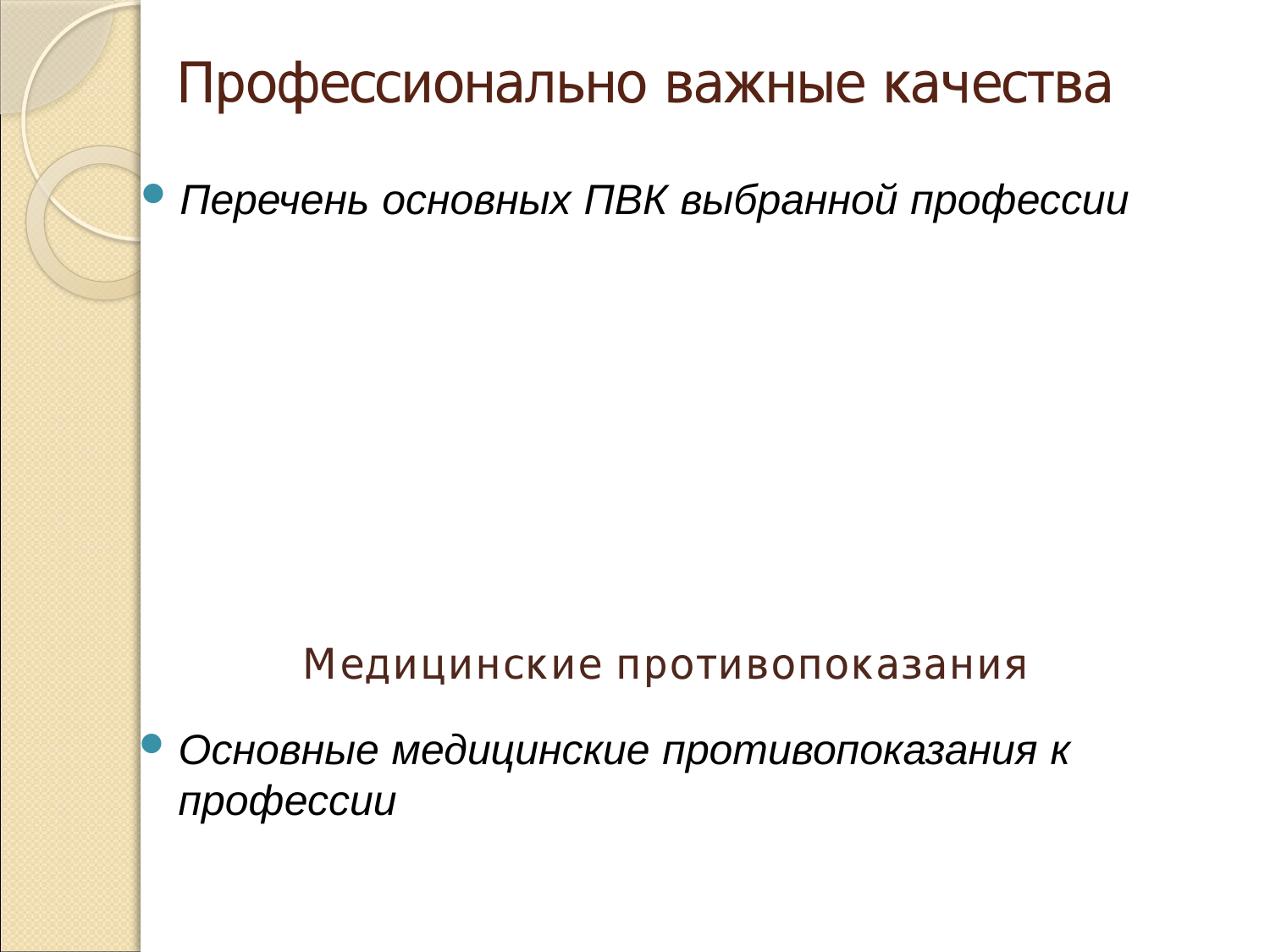

# Профессионально важные качества
Перечень основных ПВК выбранной профессии
Медицинские противопоказания
Основные медицинские противопоказания к профессии